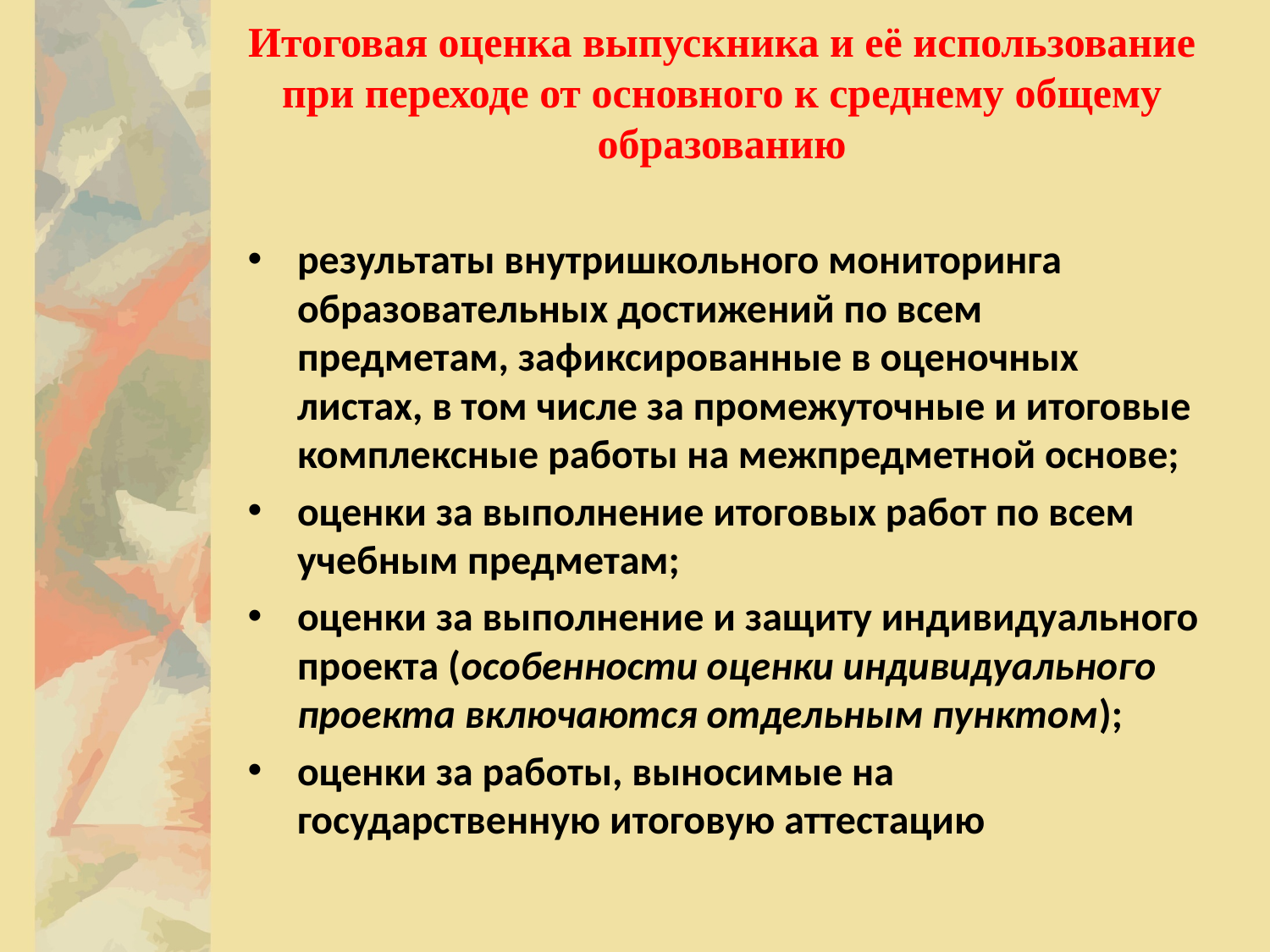

# Итоговая оценка выпускника и её использование при переходе от основного к среднему общему образованию

результаты внутришкольного мониторинга образовательных достижений по всем предметам, зафиксированные в оценочных листах, в том числе за промежуточные и итоговые комплексные работы на межпредметной основе;
оценки за выполнение итоговых работ по всем учебным предметам;
оценки за выполнение и защиту индивидуального проекта (особенности оценки индивидуального проекта включаются отдельным пунктом);
оценки за работы, выносимые на государственную итоговую аттестацию